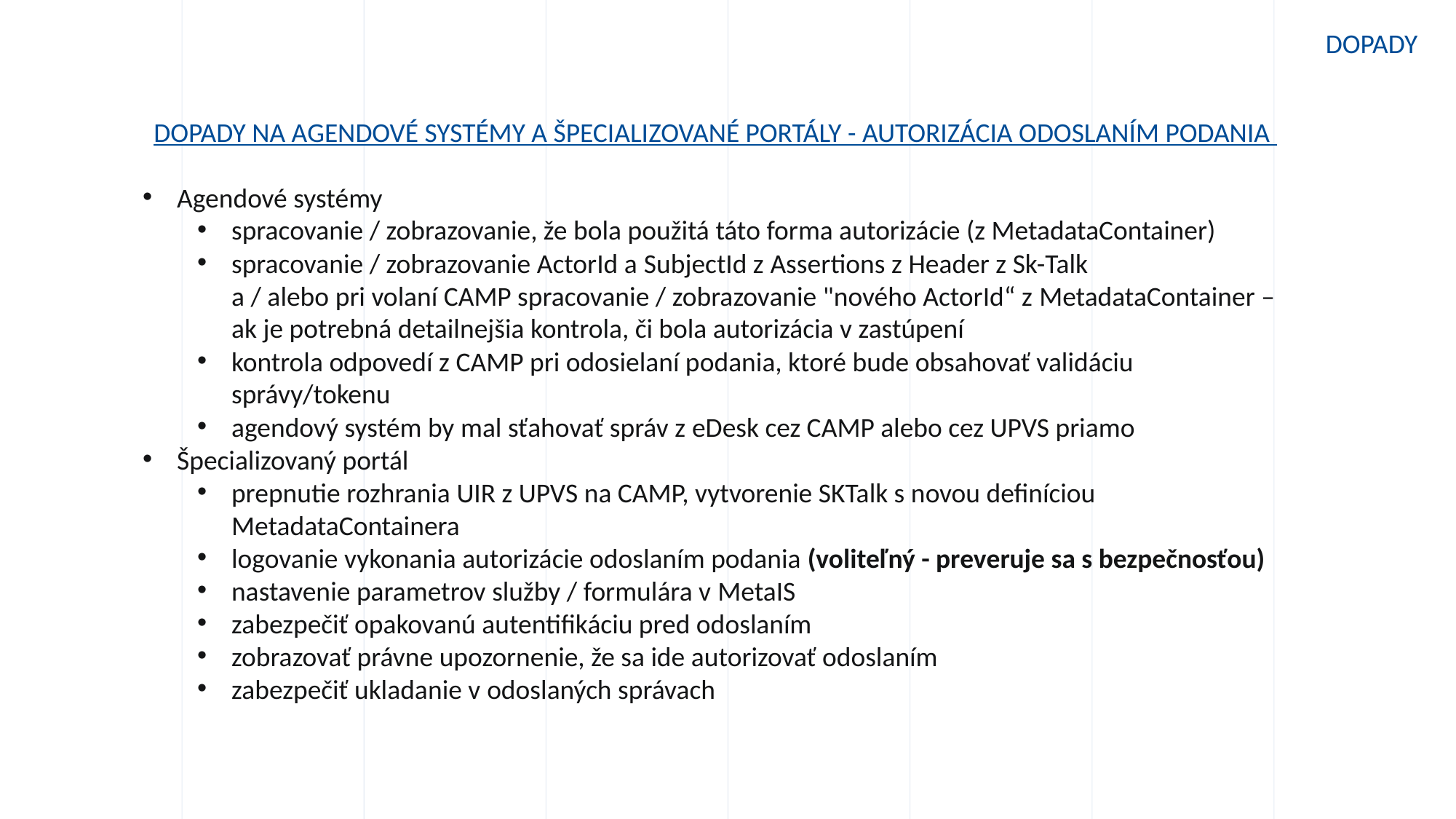

dopady
Dopady na agendové systémy a špecializované portály - Autorizácia odoslaním podania
Agendové systémy
spracovanie / zobrazovanie, že bola použitá táto forma autorizácie (z MetadataContainer)
spracovanie / zobrazovanie ActorId a SubjectId z Assertions z Header z Sk-Talk
a / alebo pri volaní CAMP spracovanie / zobrazovanie "nového ActorId“ z MetadataContainer – ak je potrebná detailnejšia kontrola, či bola autorizácia v zastúpení
kontrola odpovedí z CAMP pri odosielaní podania, ktoré bude obsahovať validáciu správy/tokenu
agendový systém by mal sťahovať správ z eDesk cez CAMP alebo cez UPVS priamo
Špecializovaný portál
prepnutie rozhrania UIR z UPVS na CAMP, vytvorenie SKTalk s novou definíciou MetadataContainera
logovanie vykonania autorizácie odoslaním podania (voliteľný - preveruje sa s bezpečnosťou)
nastavenie parametrov služby / formulára v MetaIS
zabezpečiť opakovanú autentifikáciu pred odoslaním
zobrazovať právne upozornenie, že sa ide autorizovať odoslaním
zabezpečiť ukladanie v odoslaných správach